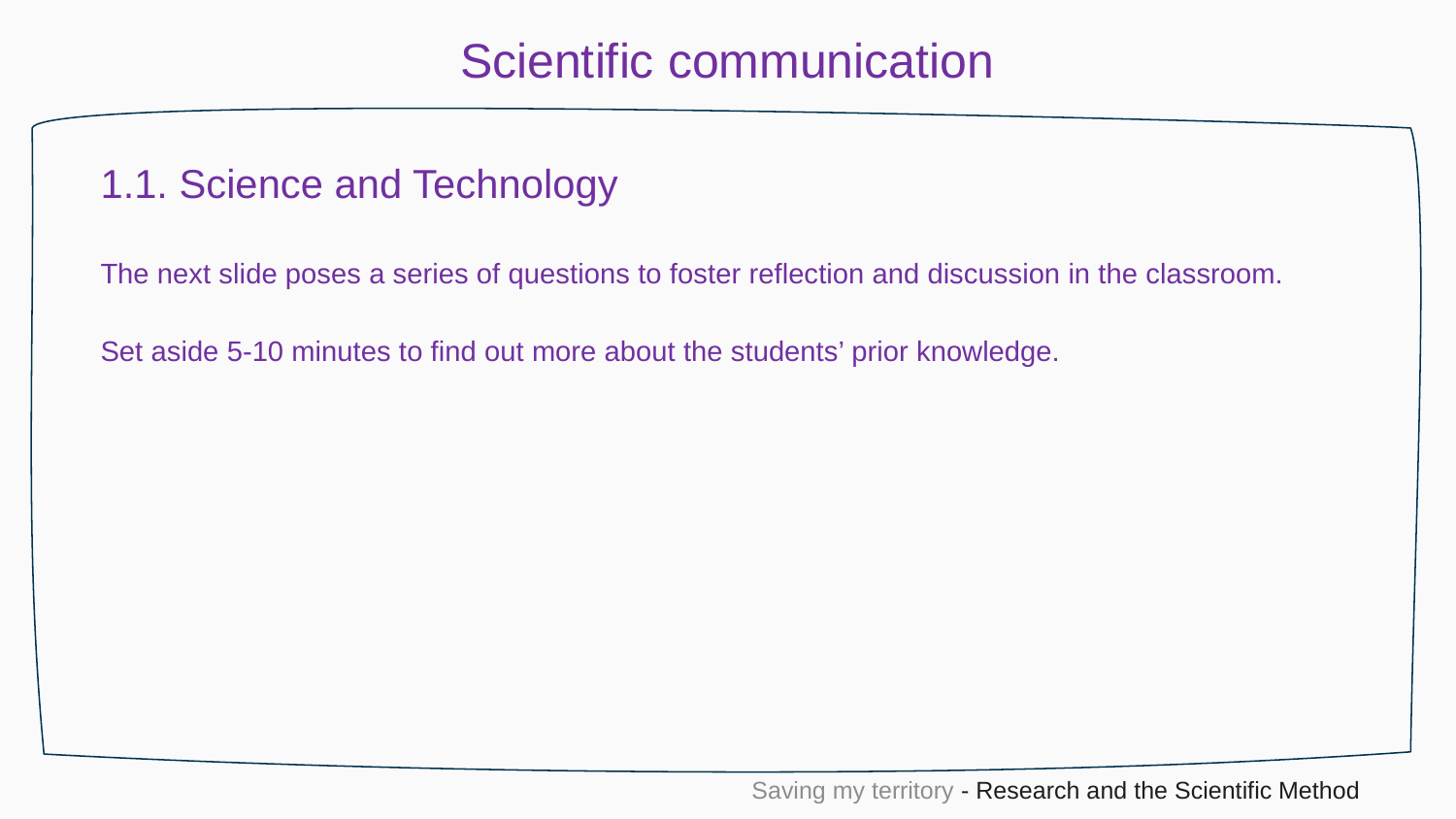

Scientific communication

1.1. Science and Technology
The next slide poses a series of questions to foster reflection and discussion in the classroom.

Set aside 5-10 minutes to find out more about the students’ prior knowledge.

Saving my territory - Research and the Scientific Method